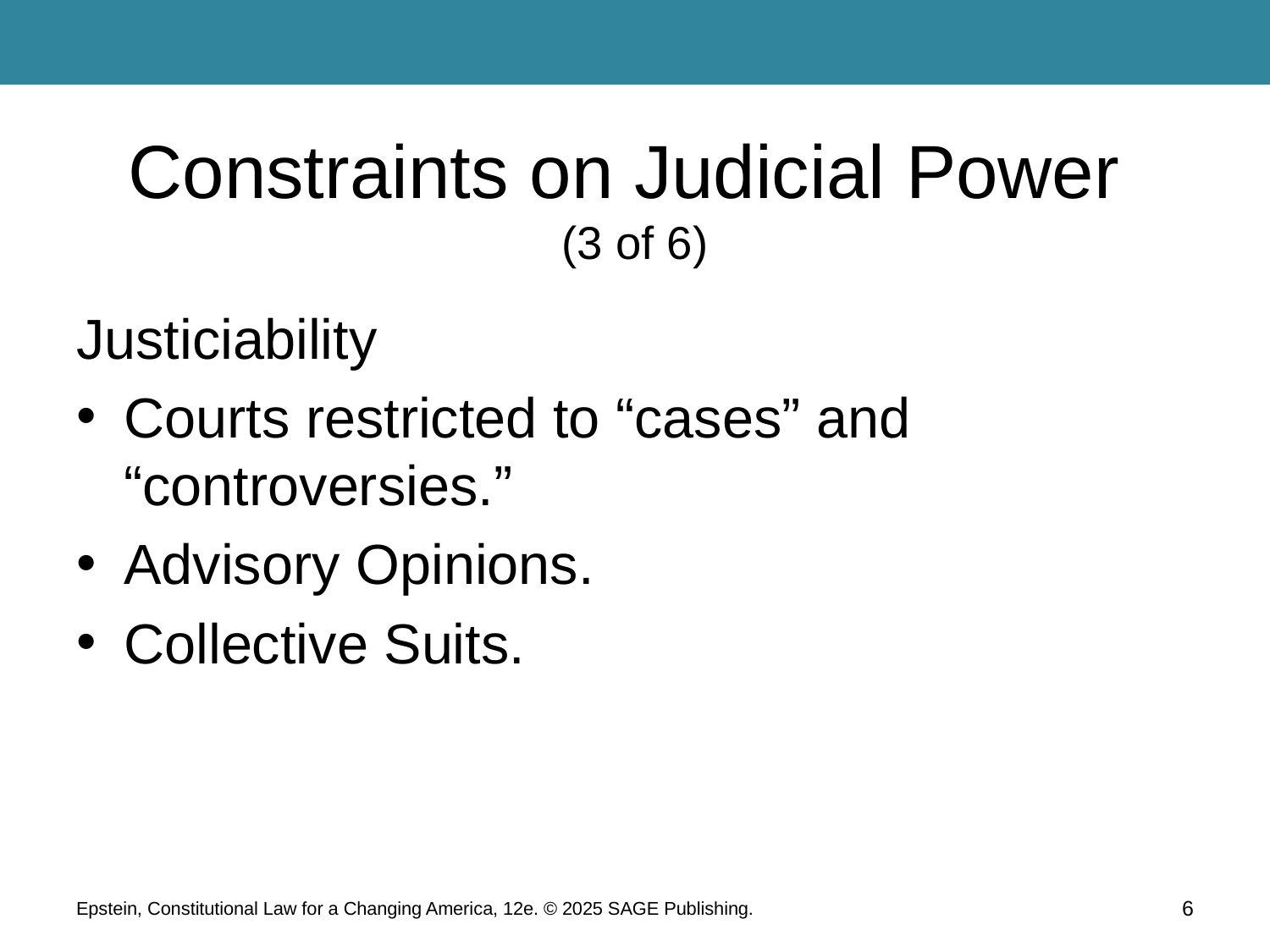

# Constraints on Judicial Power (3 of 6)
Justiciability
Courts restricted to “cases” and “controversies.”
Advisory Opinions.
Collective Suits.

Epstein, Constitutional Law for a Changing America, 12e. © 2025 SAGE Publishing.
6